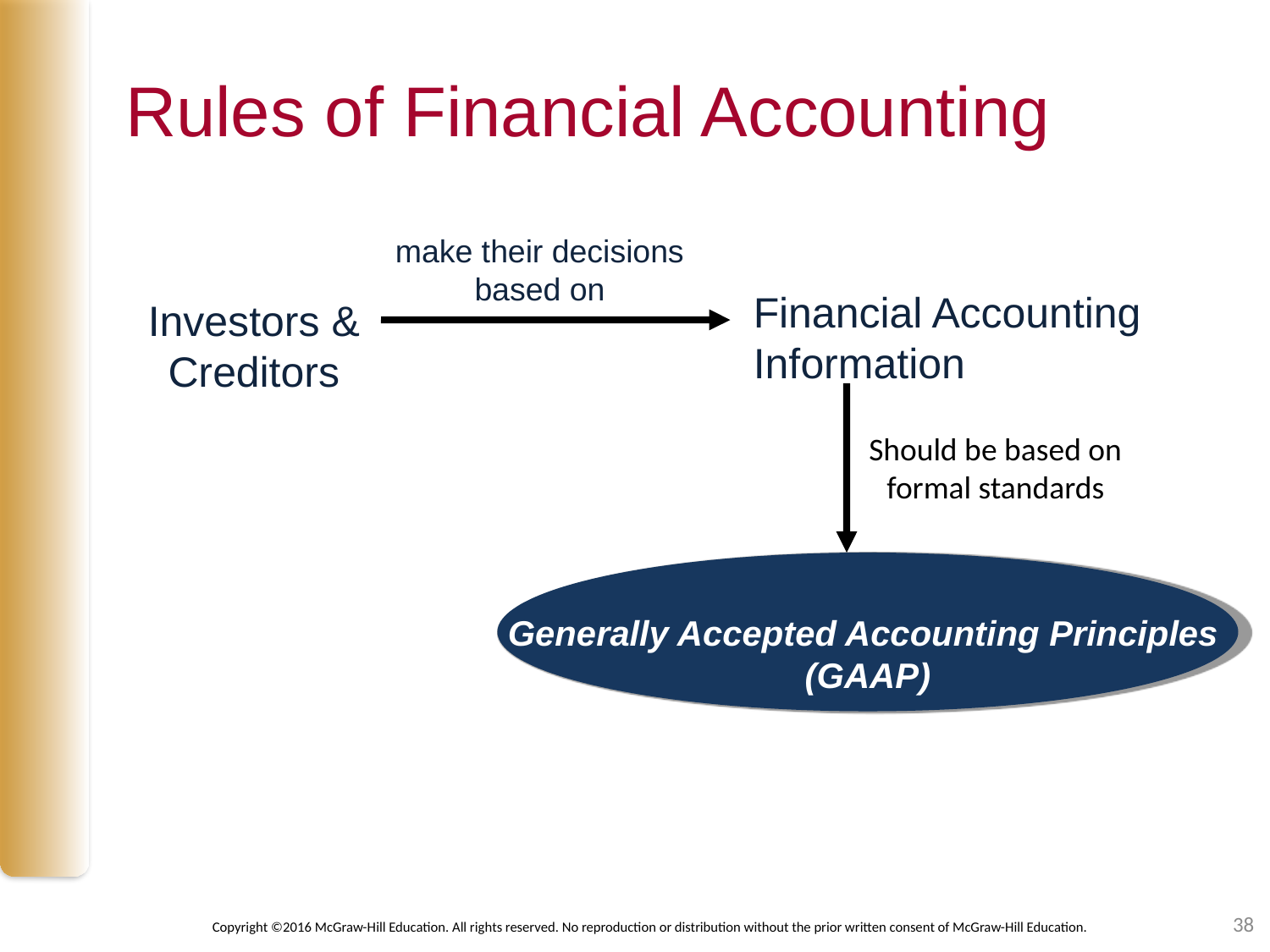

# Rules of Financial Accounting
make their decisions based on
Financial Accounting Information
Investors & Creditors

Should be based on formal standards

Generally Accepted Accounting Principles
(GAAP)
38
Copyright ©2016 McGraw-Hill Education. All rights reserved. No reproduction or distribution without the prior written consent of McGraw-Hill Education.